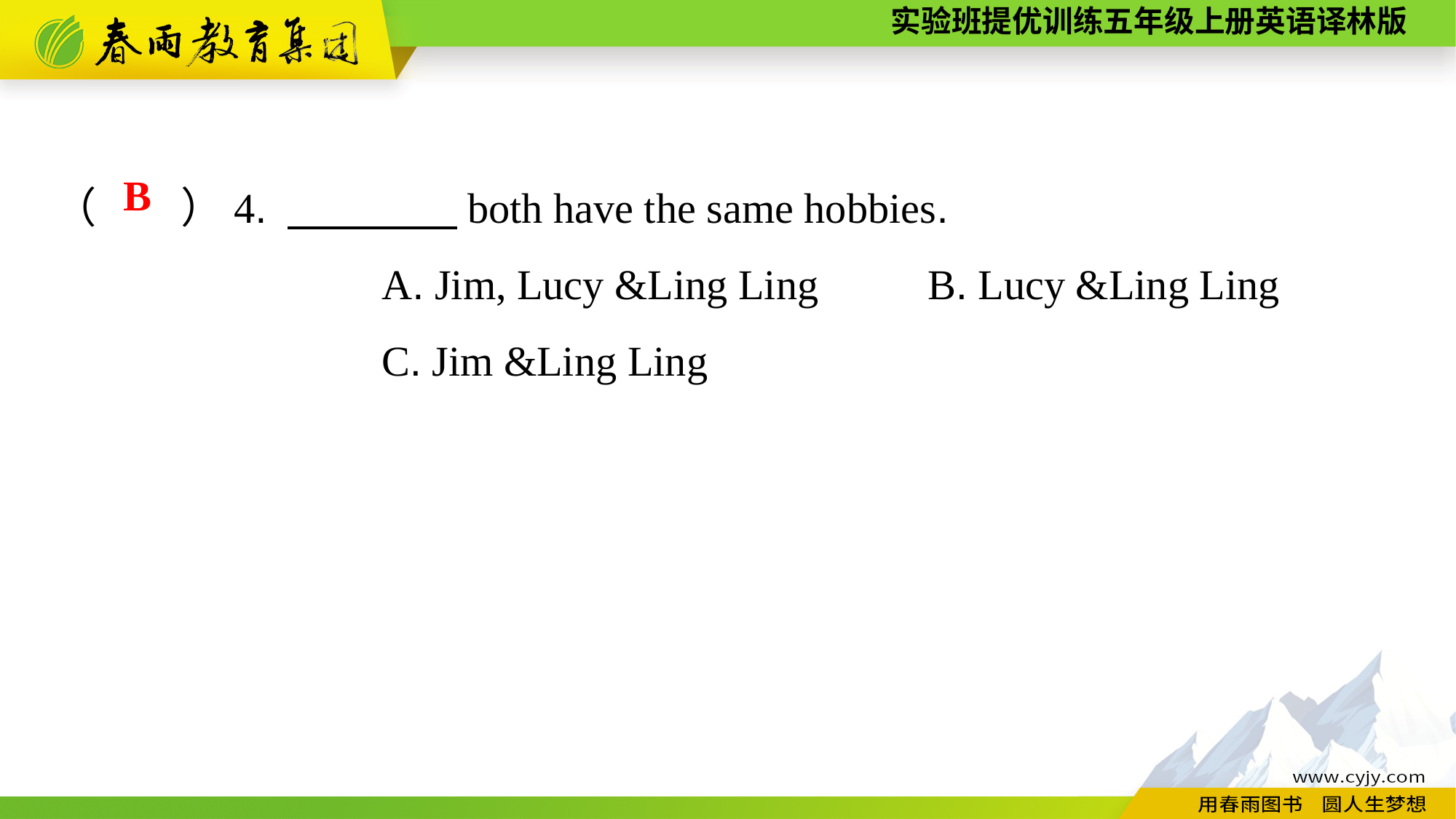

（　　）4. 　　　　both have the same hobbies.
			A. Jim, Lucy &Ling Ling	B. Lucy &Ling Ling
			C. Jim &Ling Ling
B